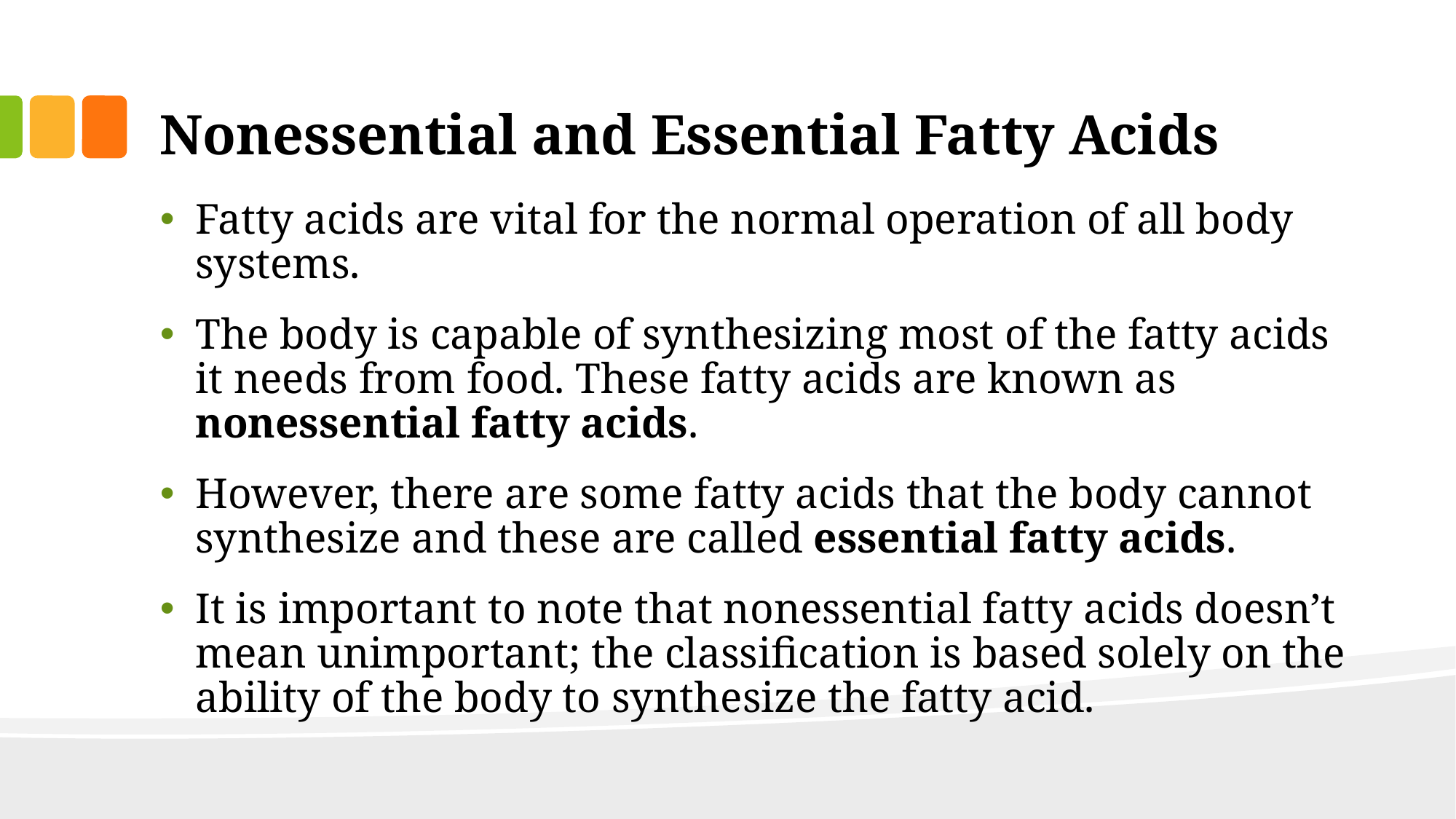

# Nonessential and Essential Fatty Acids
Fatty acids are vital for the normal operation of all body systems.
The body is capable of synthesizing most of the fatty acids it needs from food. These fatty acids are known as nonessential fatty acids.
However, there are some fatty acids that the body cannot synthesize and these are called essential fatty acids.
It is important to note that nonessential fatty acids doesn’t mean unimportant; the classification is based solely on the ability of the body to synthesize the fatty acid.